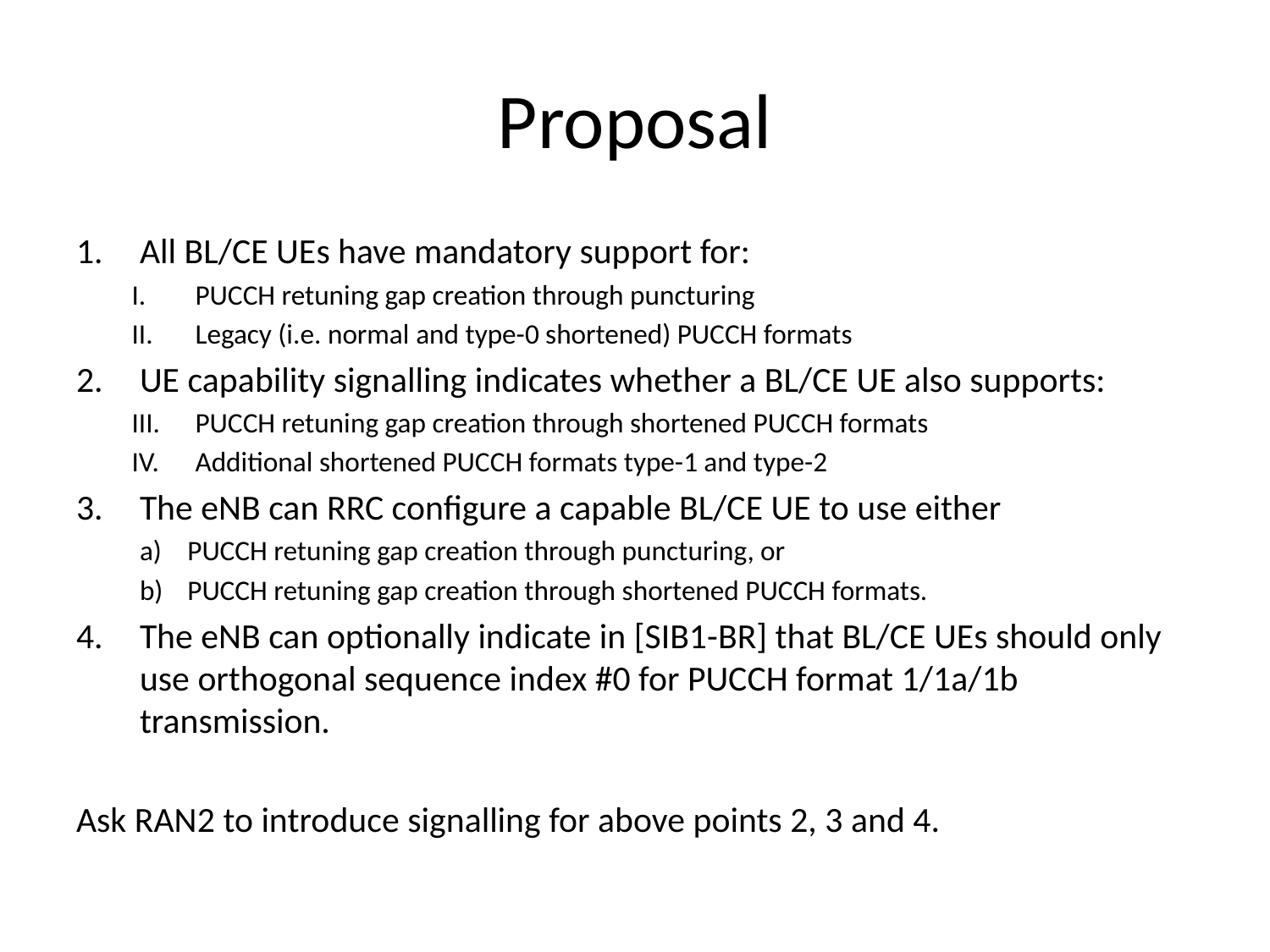

# Proposal
All BL/CE UEs have mandatory support for:
PUCCH retuning gap creation through puncturing
Legacy (i.e. normal and type-0 shortened) PUCCH formats
UE capability signalling indicates whether a BL/CE UE also supports:
PUCCH retuning gap creation through shortened PUCCH formats
Additional shortened PUCCH formats type-1 and type-2
The eNB can RRC configure a capable BL/CE UE to use either
PUCCH retuning gap creation through puncturing, or
PUCCH retuning gap creation through shortened PUCCH formats.
The eNB can optionally indicate in [SIB1-BR] that BL/CE UEs should only use orthogonal sequence index #0 for PUCCH format 1/1a/1b transmission.

Ask RAN2 to introduce signalling for above points 2, 3 and 4.